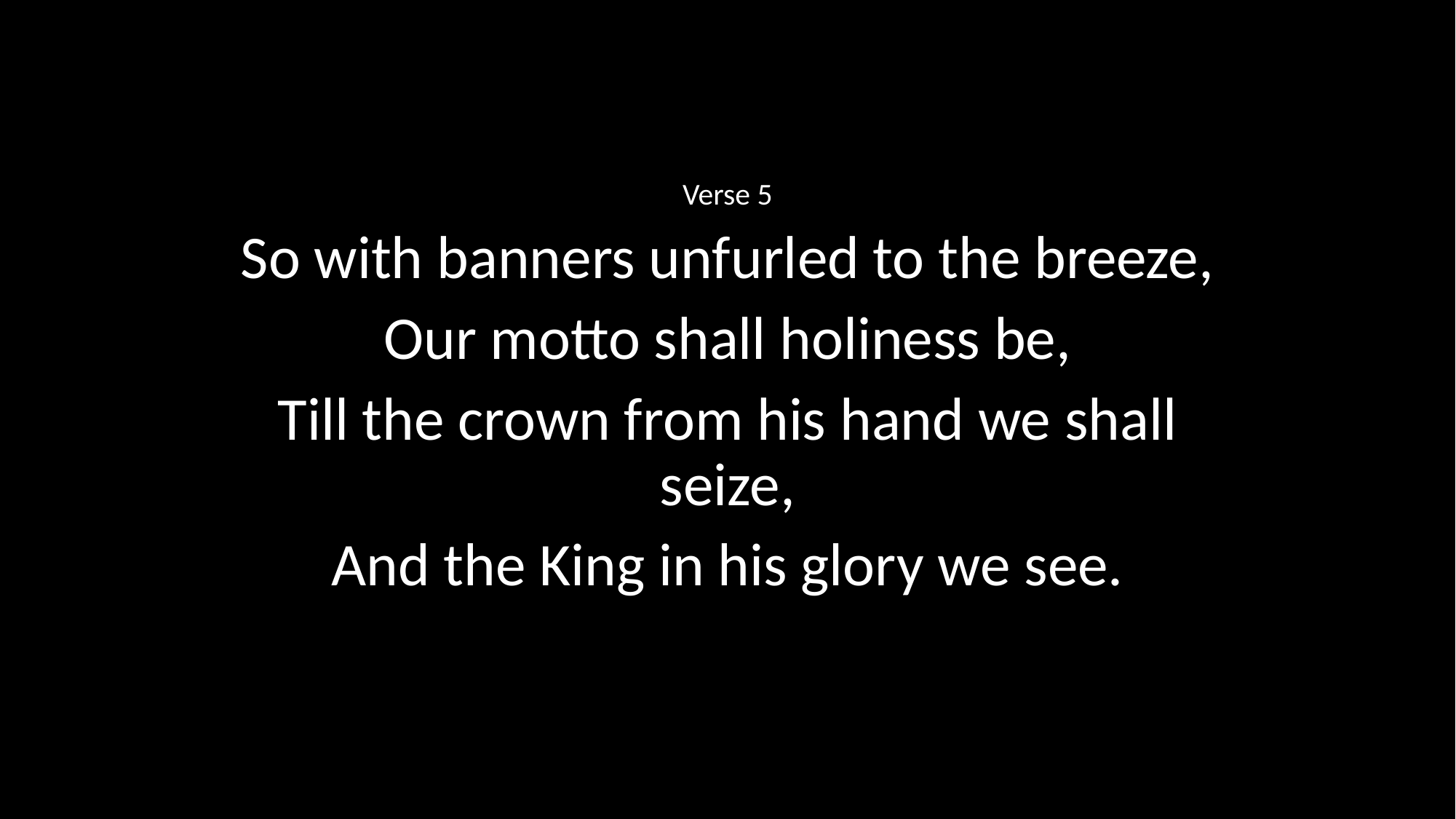

Verse 5
So with banners unfurled to the breeze,
Our motto shall holiness be,
Till the crown from his hand we shall seize,
And the King in his glory we see.